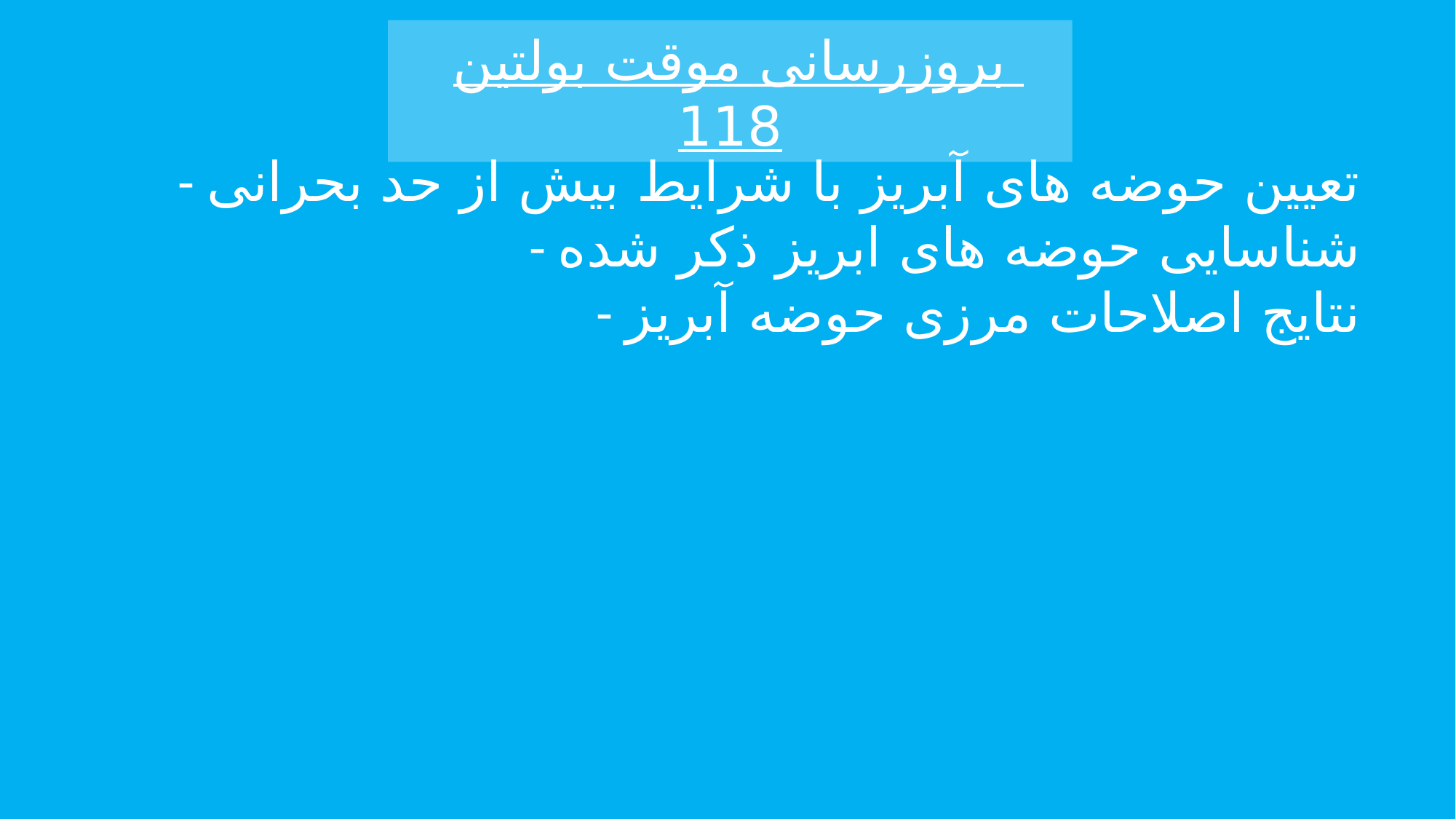

بروزرسانی موقت بولتین 118
- تعیین حوضه های آبریز با شرایط بیش از حد بحرانی
- شناسایی حوضه های ابریز ذکر شده
- نتایج اصلاحات مرزی حوضه آبریز